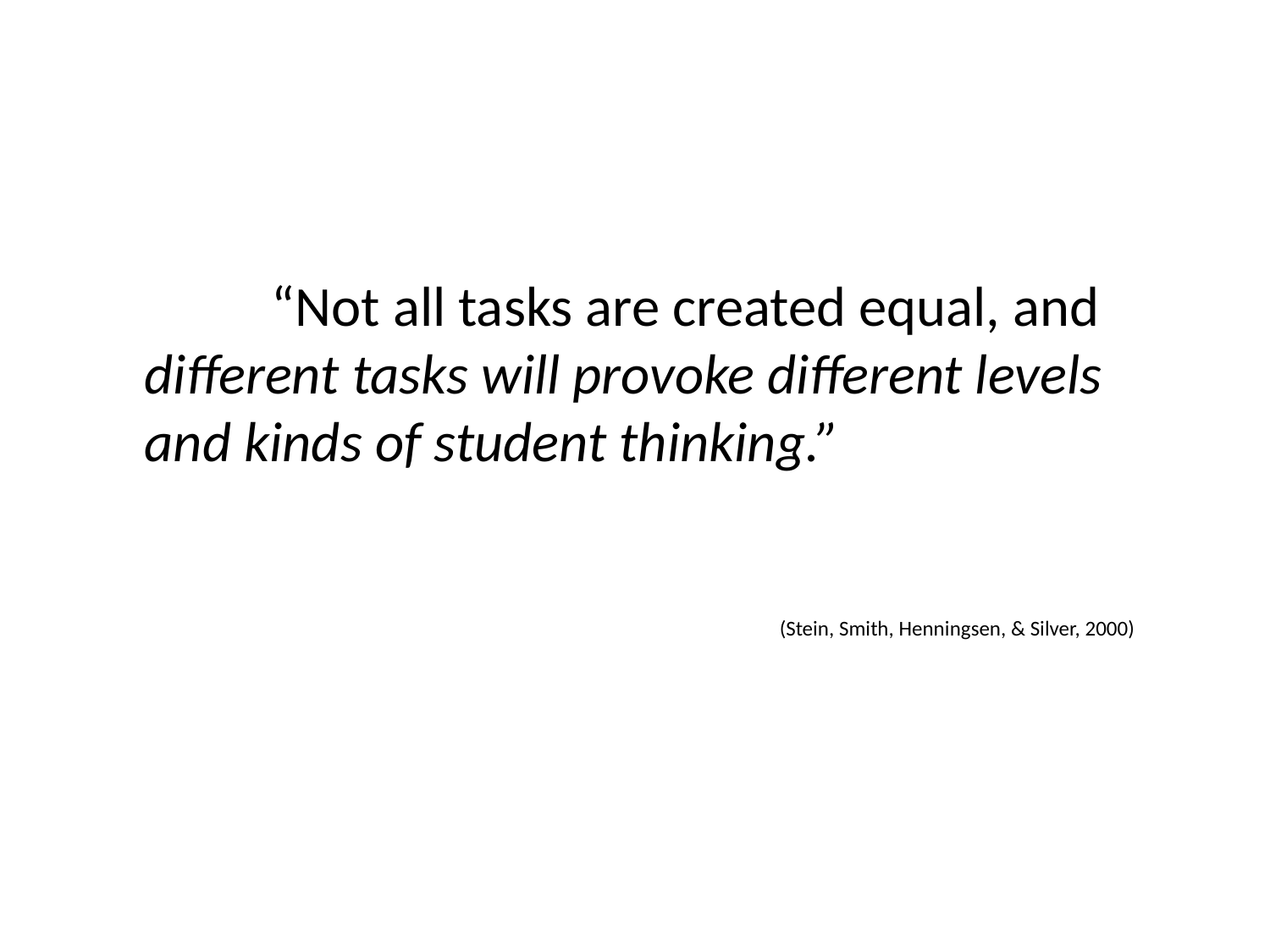

#
	“Not all tasks are created equal, and different tasks will provoke different levels and kinds of student thinking.”

					(Stein, Smith, Henningsen, & Silver, 2000)